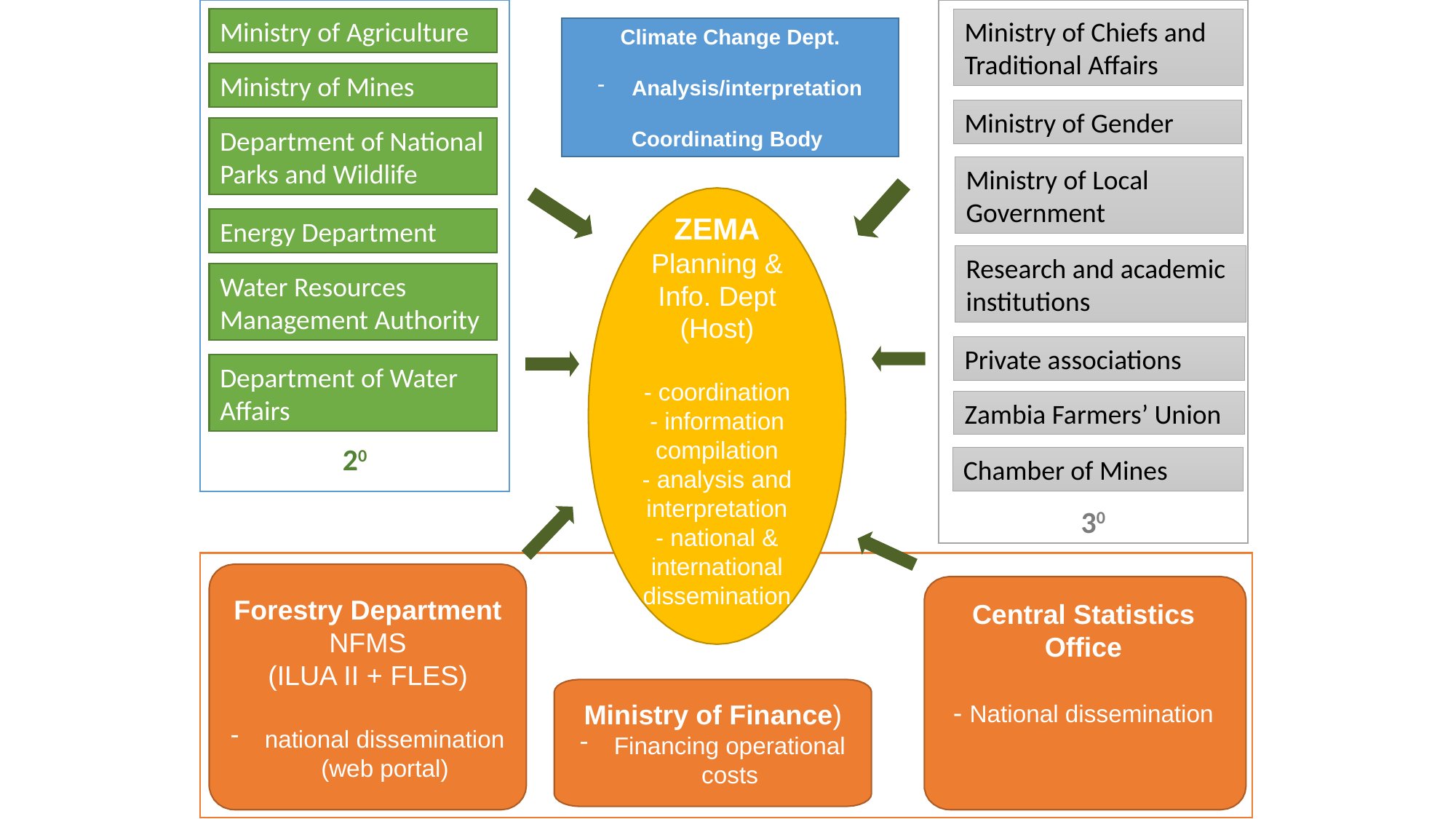

20

30
Ministry of Agriculture
Ministry of Chiefs and Traditional Affairs
Climate Change Dept.

Analysis/interpretation

Coordinating Body
Ministry of Mines
Ministry of Gender
Department of National Parks and Wildlife
Ministry of Local Government

Energy Department
ZEMA
Planning & Info. Dept (Host)

- coordination
- information compilation
- analysis and interpretation
- national & international dissemination

Research and academic institutions
Water Resources Management Authority
Private associations

Department of Water Affairs
Zambia Farmers’ Union
Chamber of Mines

Forestry Department
NFMS
(ILUA II + FLES)

national dissemination (web portal)

Central Statistics Office

- National dissemination

Ministry of Finance)
Financing operational costs